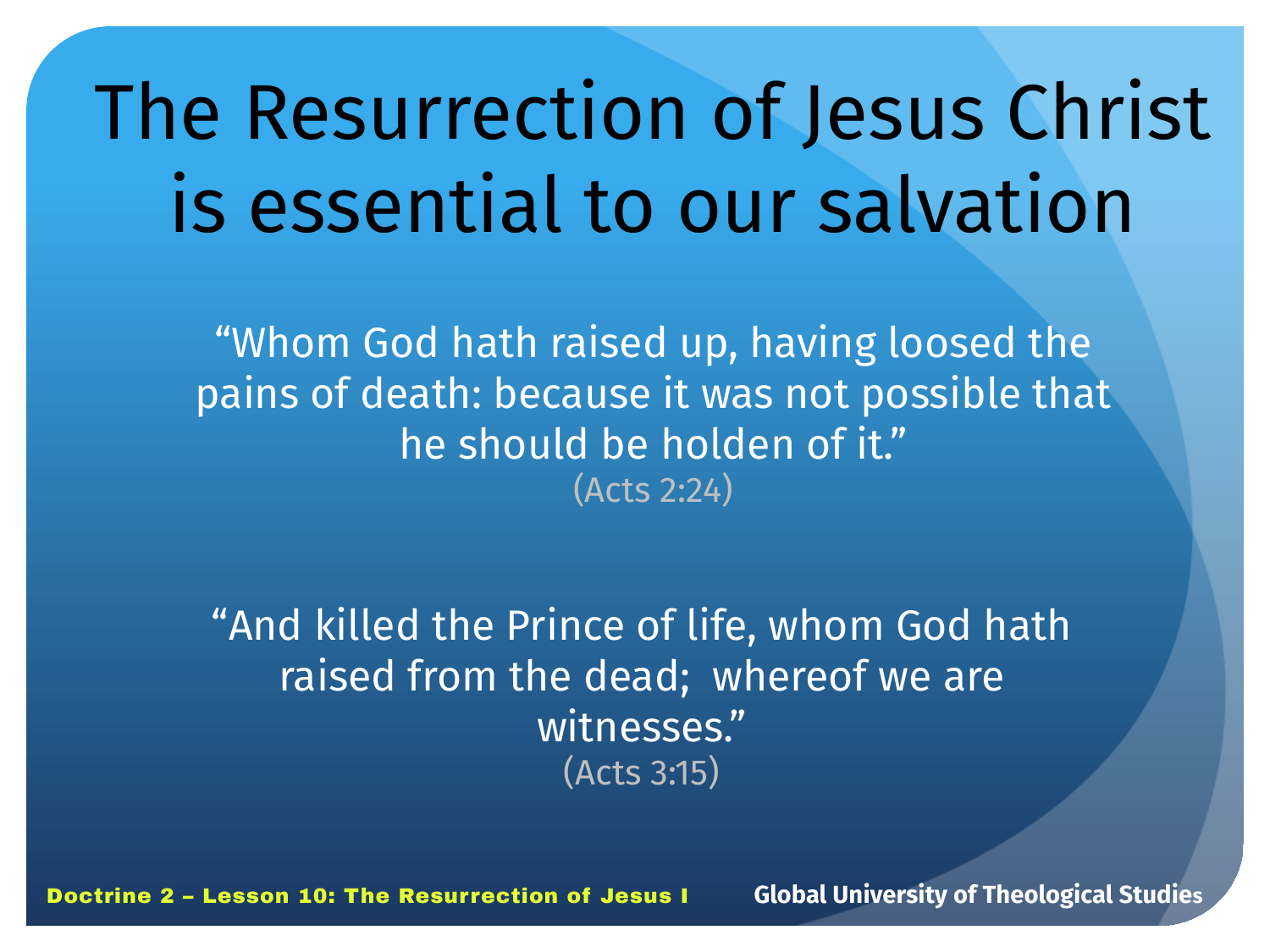

The Resurrection of Jesus Christ is essential to our salvation
“Whom God hath raised up, having loosed the pains of death: because it was not possible that he should be holden of it.”
(Acts 2:24)
“And killed the Prince of life, whom God hath raised from the dead;  whereof we are witnesses.”
(Acts 3:15)
Doctrine 2 – Lesson 10: The Resurrection of Jesus I        Global University of Theological Studies